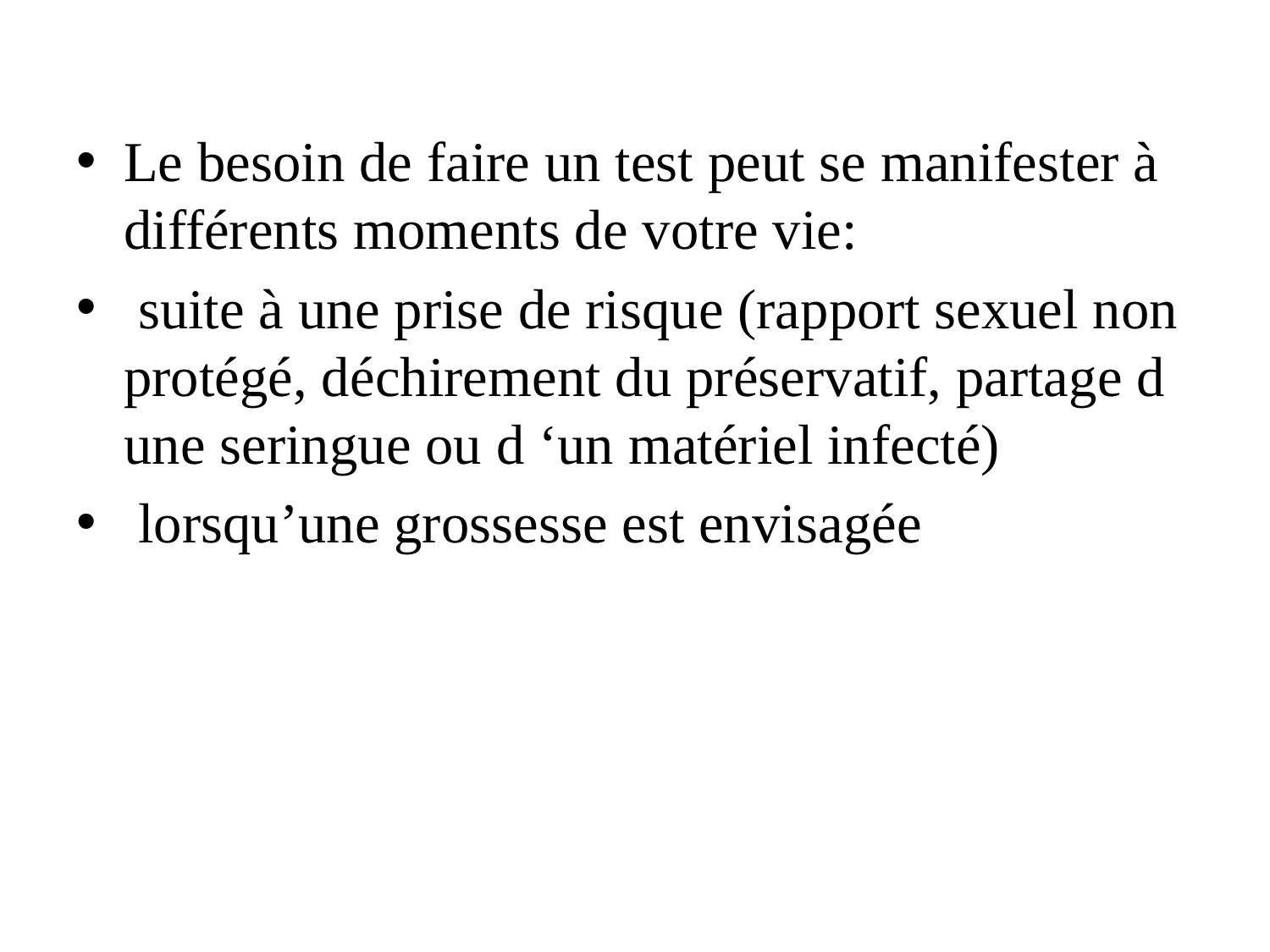

Le besoin de faire un test peut se manifester à différents moments de votre vie:
 suite à une prise de risque (rapport sexuel non protégé, déchirement du préservatif, partage d une seringue ou d ‘un matériel infecté)
 lorsqu’une grossesse est envisagée